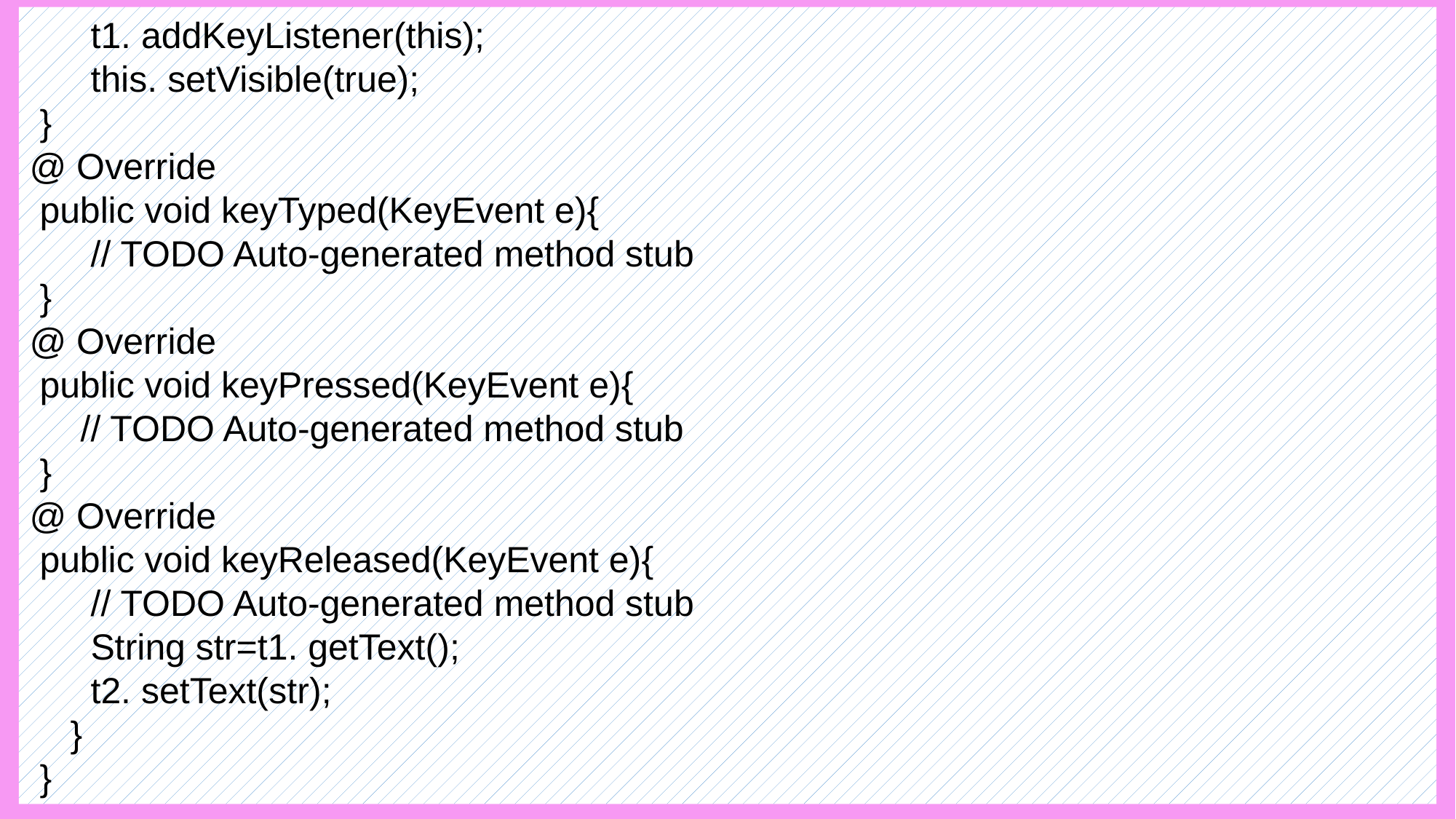

t1. addKeyListener(this);
      this. setVisible(true);
 }
@ Override
 public void keyTyped(KeyEvent e){
      // TODO Auto-generated method stub
 }
@ Override
 public void keyPressed(KeyEvent e){
     // TODO Auto-generated method stub
 }
@ Override
 public void keyReleased(KeyEvent e){
      // TODO Auto-generated method stub
      String str=t1. getText();
      t2. setText(str);
    }
 }